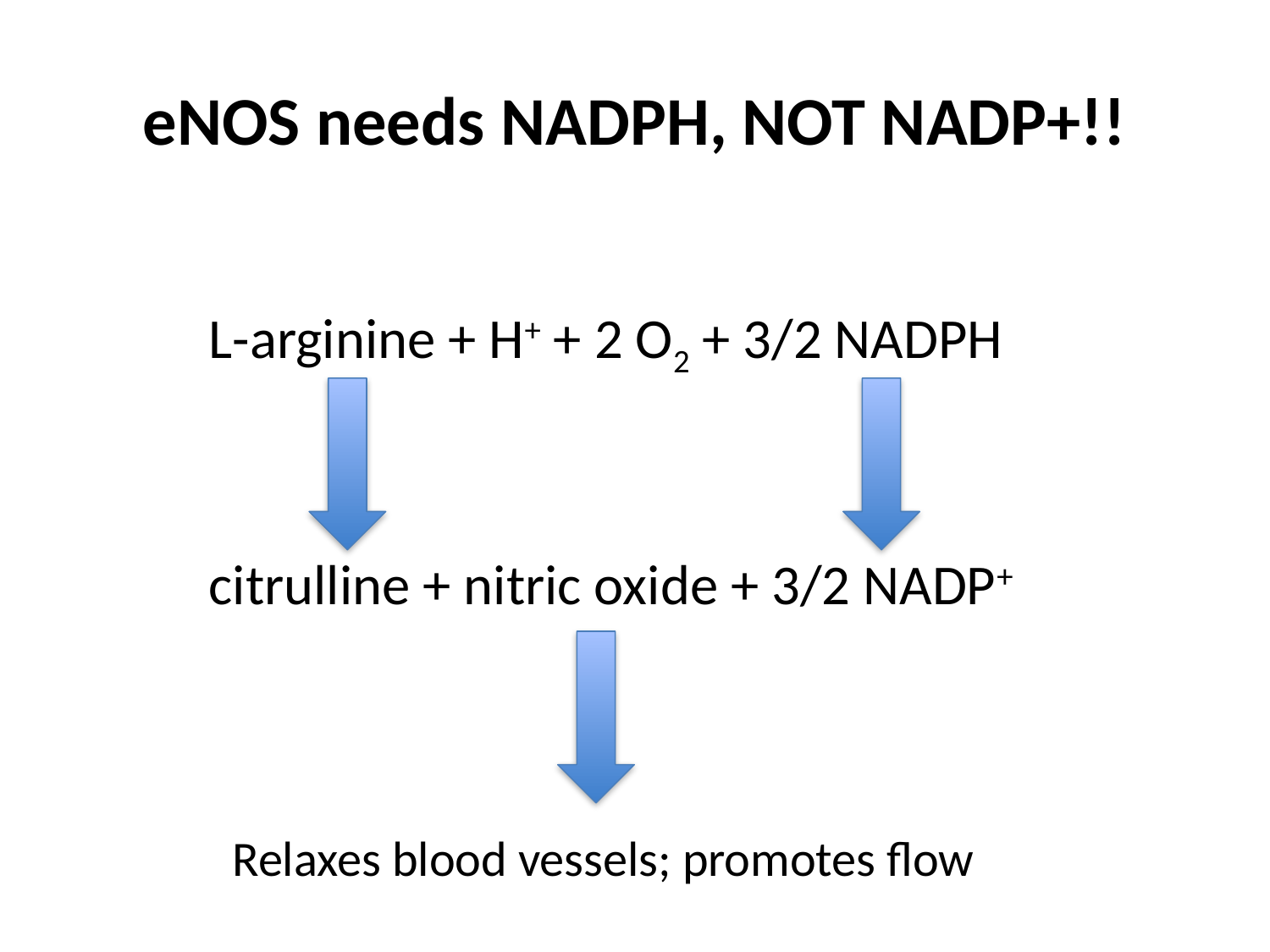

# eNOS needs NADPH, NOT NADP+!!

L-arginine + H+ + 2 O2 + 3/2 NADPH

citrulline + nitric oxide + 3/2 NADP+

Relaxes blood vessels; promotes flow